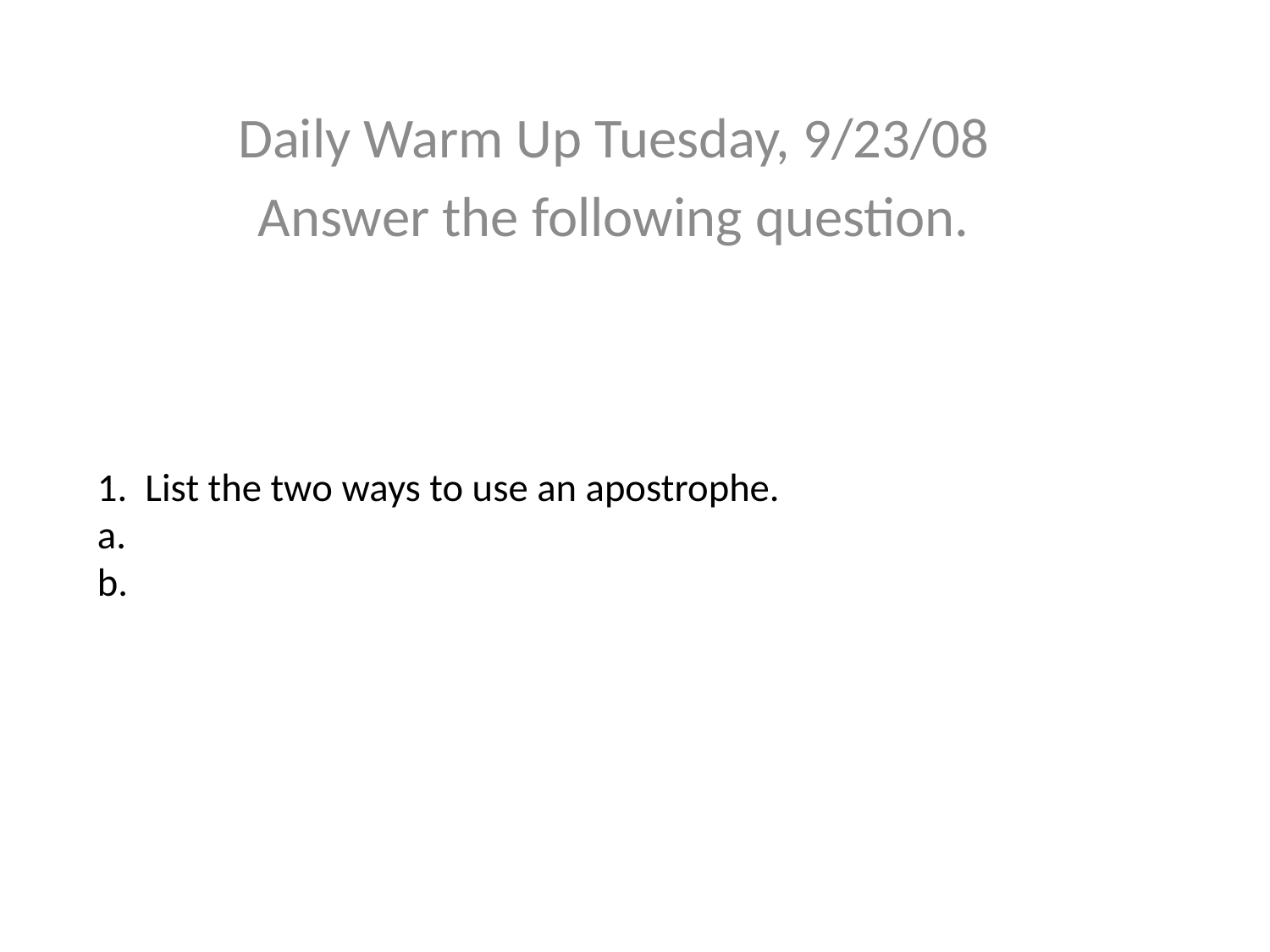

Daily Warm Up Tuesday, 9/23/08
Answer the following question.
# 1.  List the two ways to use an apostrophe. a. b.